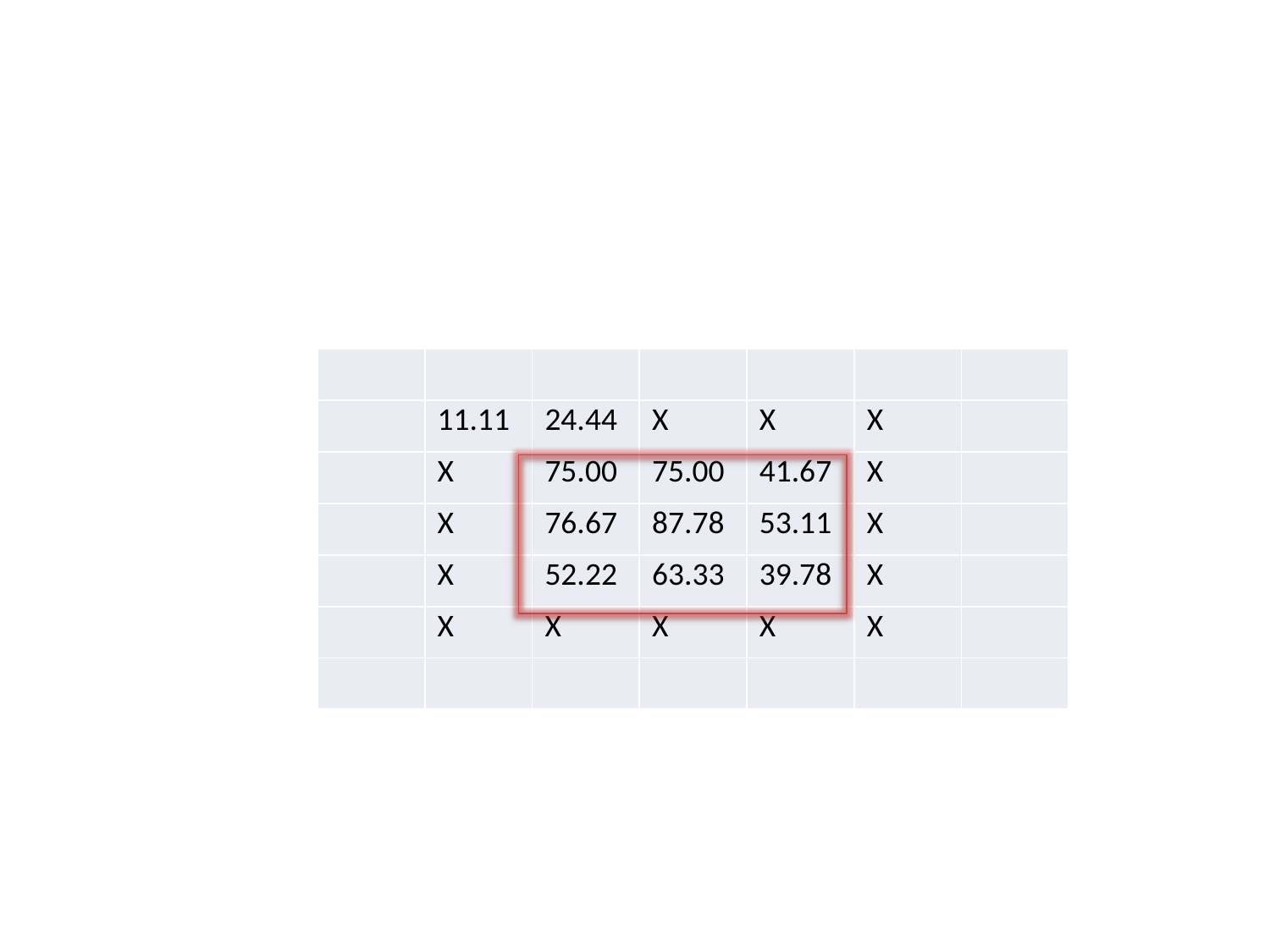

|  |  |  |  |  |  |  |
| --- | --- | --- | --- | --- | --- | --- |
|  | 11.11 | 24.44 | X | X | X |  |
|  | X | 75.00 | 75.00 | 41.67 | X |  |
|  | X | 76.67 | 87.78 | 53.11 | X |  |
|  | X | 52.22 | 63.33 | 39.78 | X |  |
|  | X | X | X | X | X |  |
|  |  |  |  |  |  |  |